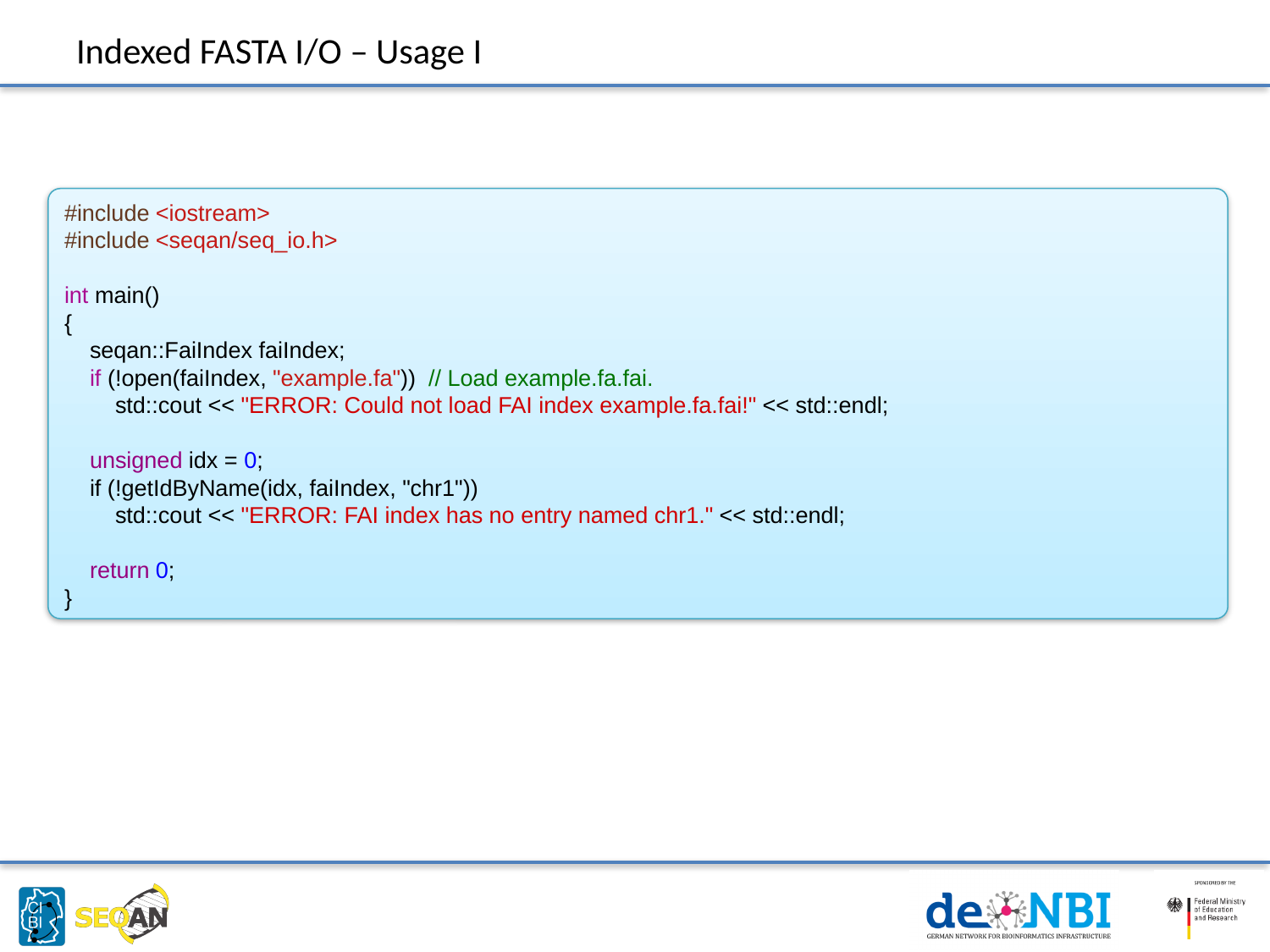

# Indexed FASTA I/O – Usage I

#include <iostream>
#include <seqan/seq_io.h>

int main()
{
    seqan::FaiIndex faiIndex;
    if (!open(faiIndex, "example.fa"))  // Load example.fa.fai.
        std::cout << "ERROR: Could not load FAI index example.fa.fai!" << std::endl;

    unsigned idx = 0;
    if (!getIdByName(idx, faiIndex, "chr1"))
        std::cout << "ERROR: FAI index has no entry named chr1." << std::endl;

    return 0;
}